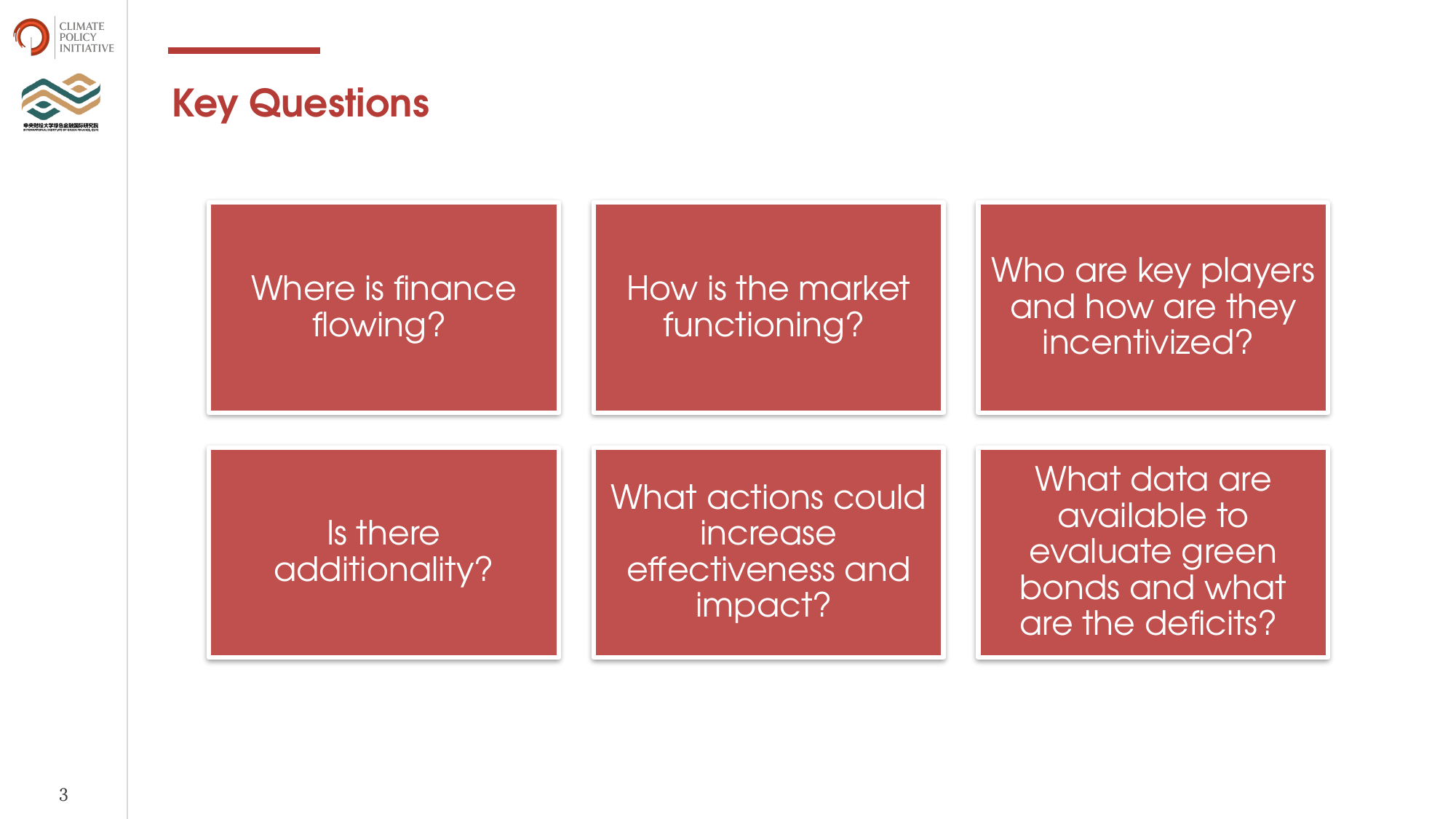

Key Questions
Where is finance flowing?
How is the market functioning?
Who are key players and how are they incentivized?
Is there additionality?
What actions could increase effectiveness and impact?
What data are available to evaluate green bonds and what are the deficits?